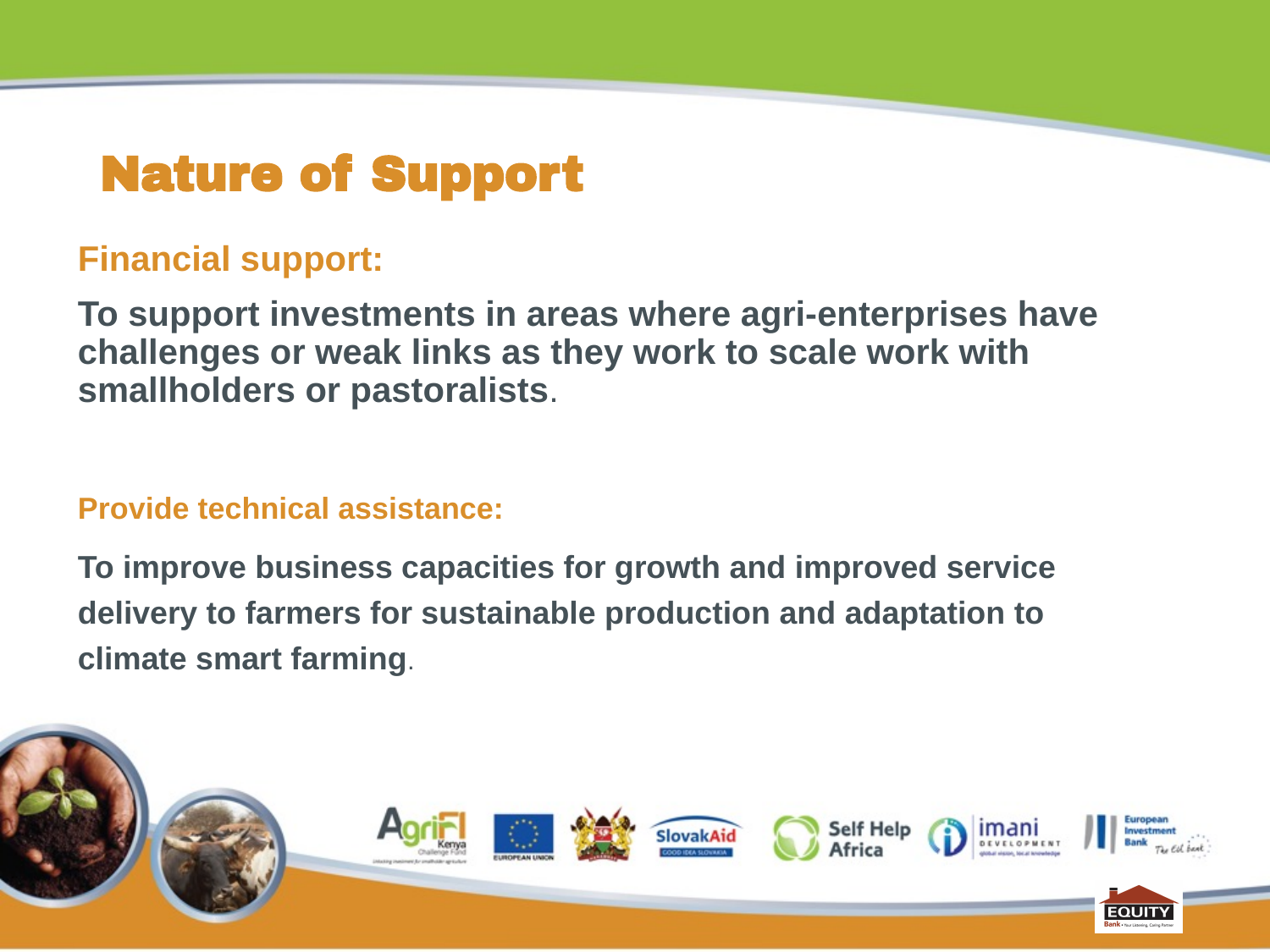

# Nature of Support
Financial support:
To support investments in areas where agri-enterprises have challenges or weak links as they work to scale work with smallholders or pastoralists.

Provide technical assistance:
To improve business capacities for growth and improved service delivery to farmers for sustainable production and adaptation to climate smart farming.